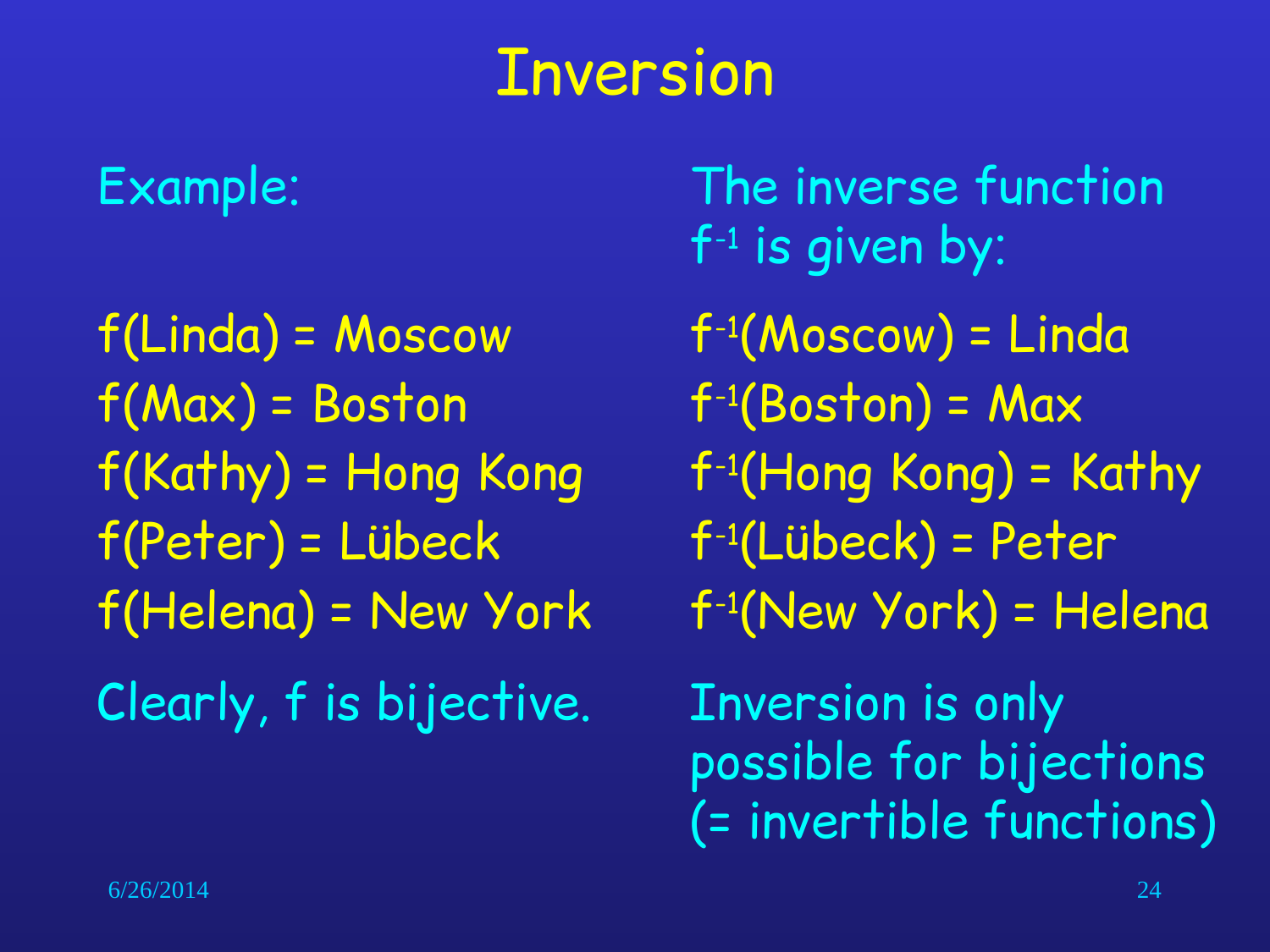

# Inversion
Example:

f(Linda) = Moscow
f(Max) = Boston
f(Kathy) = Hong Kong
f(Peter) = Lübeck
f(Helena) = New York

Clearly, f is bijective.
The inverse function  f-1 is given by:

f-1(Moscow) = Linda
f-1(Boston) = Max
f-1(Hong Kong) = Kathy
f-1(Lübeck) = Peter
f-1(New York) = Helena

Inversion is only possible for bijections
(= invertible functions)
6/26/2014
24